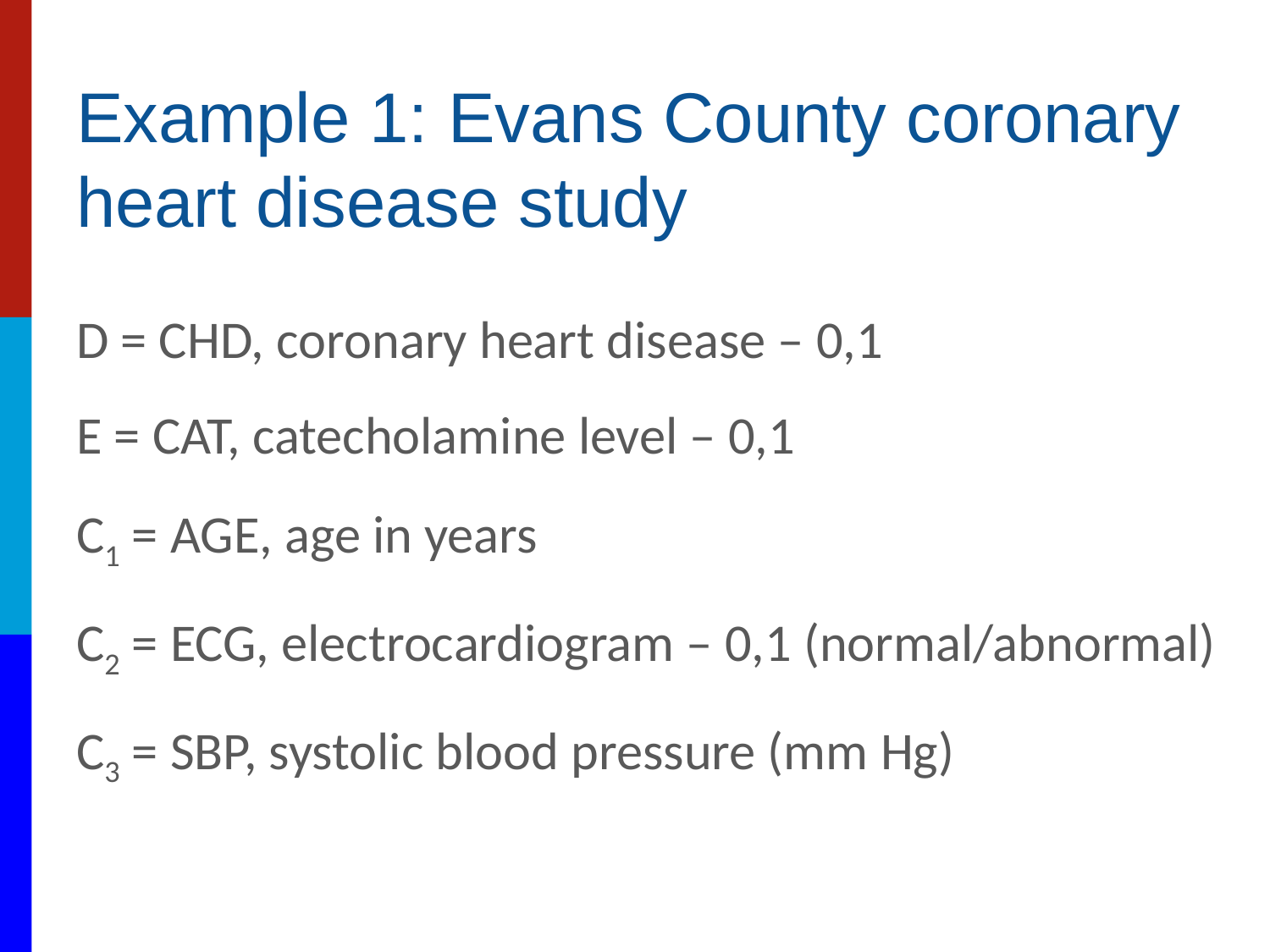

# Example 1: Evans County coronary heart disease study
D = CHD, coronary heart disease – 0,1
E = CAT, catecholamine level – 0,1
C1 = AGE, age in years
C2 = ECG, electrocardiogram – 0,1 (normal/abnormal)
C3 = SBP, systolic blood pressure (mm Hg)